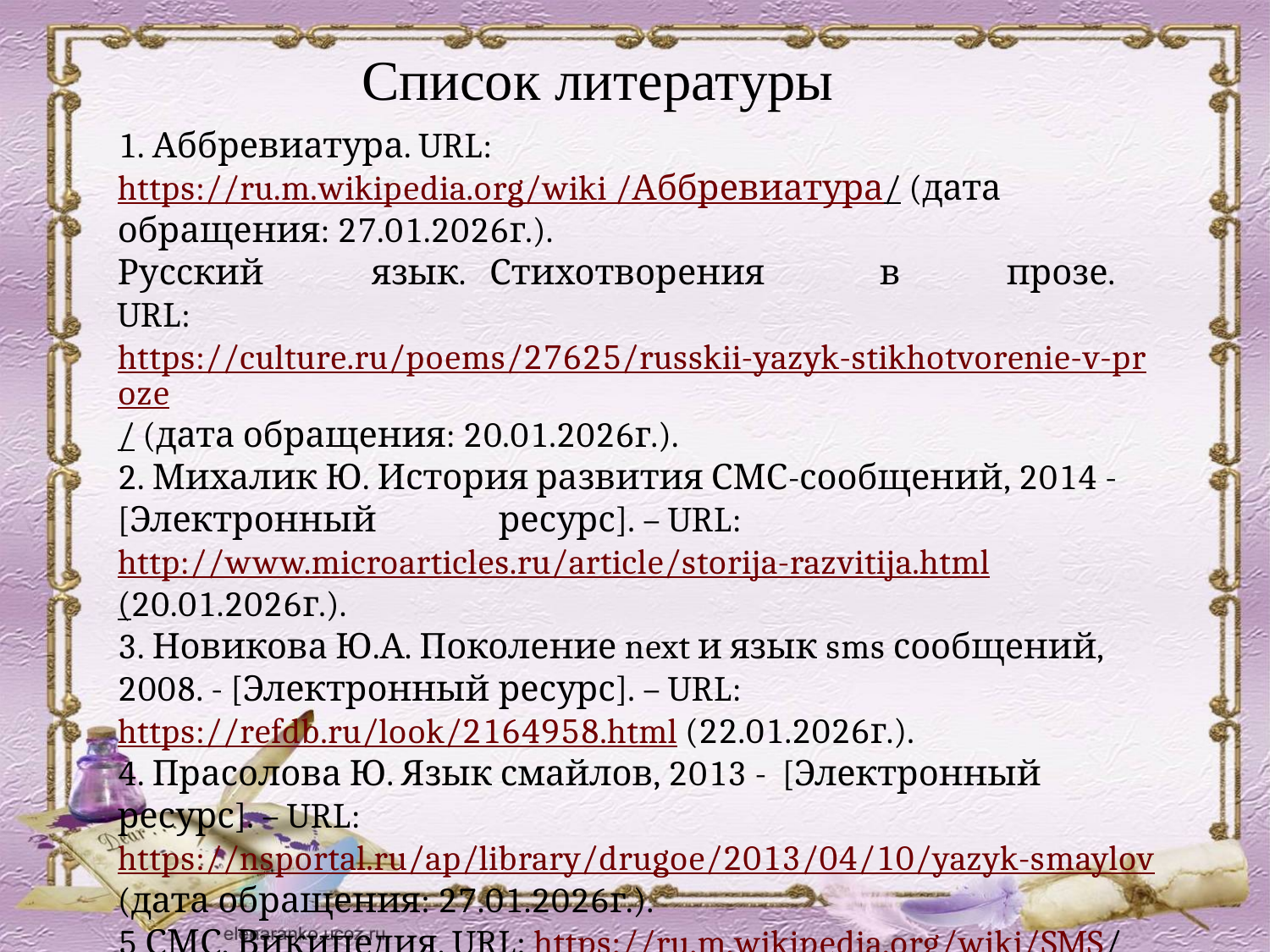

Список литературы
1. Аббревиатура. URL: https://ru.m.wikipedia.org/wiki /Аббревиатура/ (дата обращения: 27.01.2026г.).
Русский	язык.   Стихотворения	в	прозе.
URL: https://culture.ru/poems/27625/russkii-yazyk-stikhotvorenie-v-proze/ (дата обращения: 20.01.2026г.).
2. Михалик Ю. История развития СМС-сообщений, 2014 -  [Электронный	ресурс]. – URL: http://www.microarticles.ru/article/storija-razvitija.html (20.01.2026г.).
3. Новикова Ю.А. Поколение next и язык sms сообщений, 2008. - [Электронный	ресурс]. – URL: https://refdb.ru/look/2164958.html (22.01.2026г.).
4. Прасолова Ю. Язык смайлов, 2013 -  [Электронный 	ресурс]. – URL: https://nsportal.ru/ap/library/drugoe/2013/04/10/yazyk-smaylov (дата обращения: 27.01.2026г.).
5 СМС. Википедия. URL: https://ru.m.wikipedia.org/wiki/SMS/ (дата обращения 19.01.2026г.).